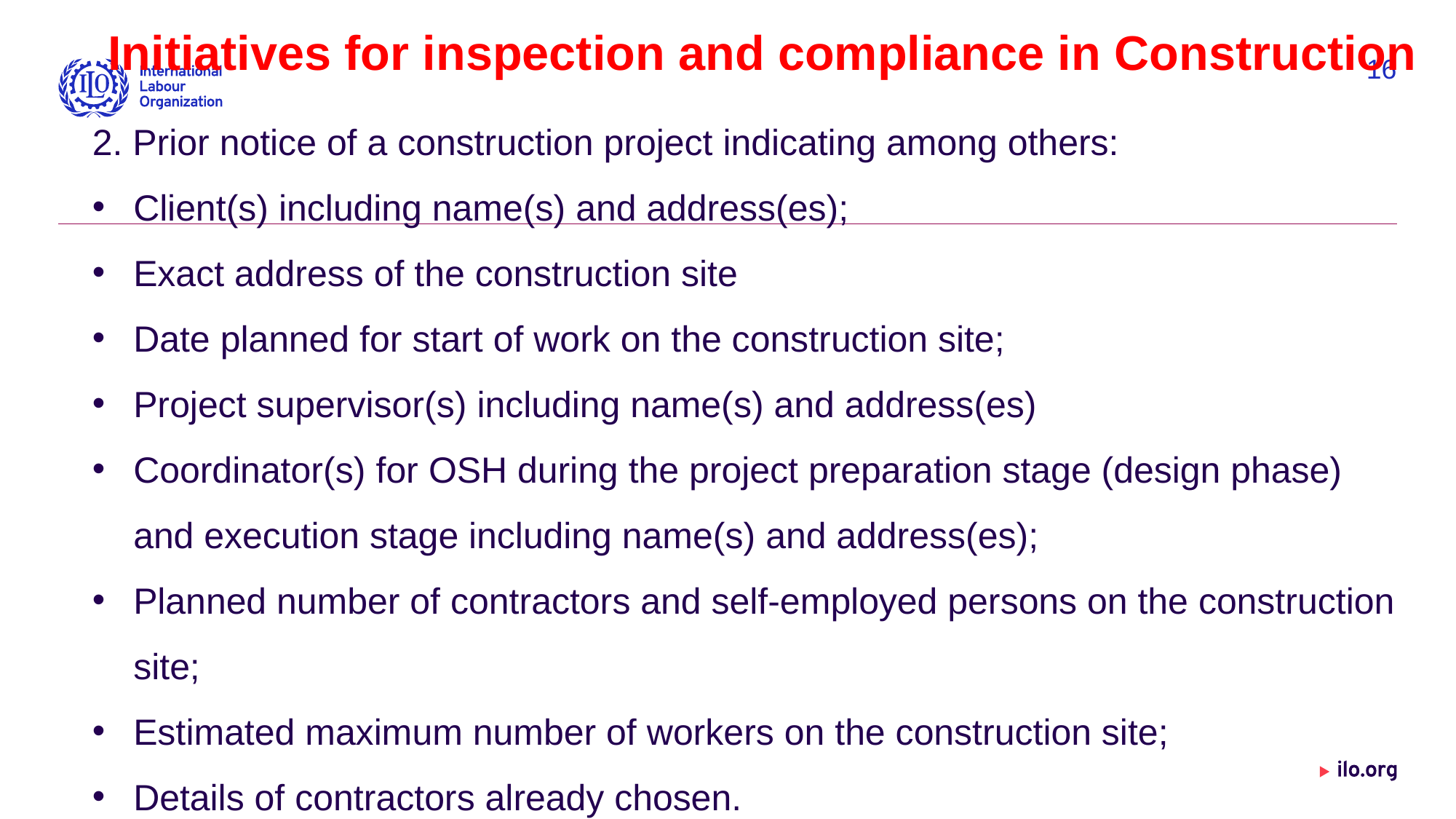

Initiatives for inspection and compliance in Construction
16
2. Prior notice of a construction project indicating among others:
Client(s) including name(s) and address(es);
Exact address of the construction site
Date planned for start of work on the construction site;
Project supervisor(s) including name(s) and address(es)
Coordinator(s) for OSH during the project preparation stage (design phase) and execution stage including name(s) and address(es);
Planned number of contractors and self-employed persons on the construction site;
Estimated maximum number of workers on the construction site;
Details of contractors already chosen.
Date: Monday / 01 / October / 2019